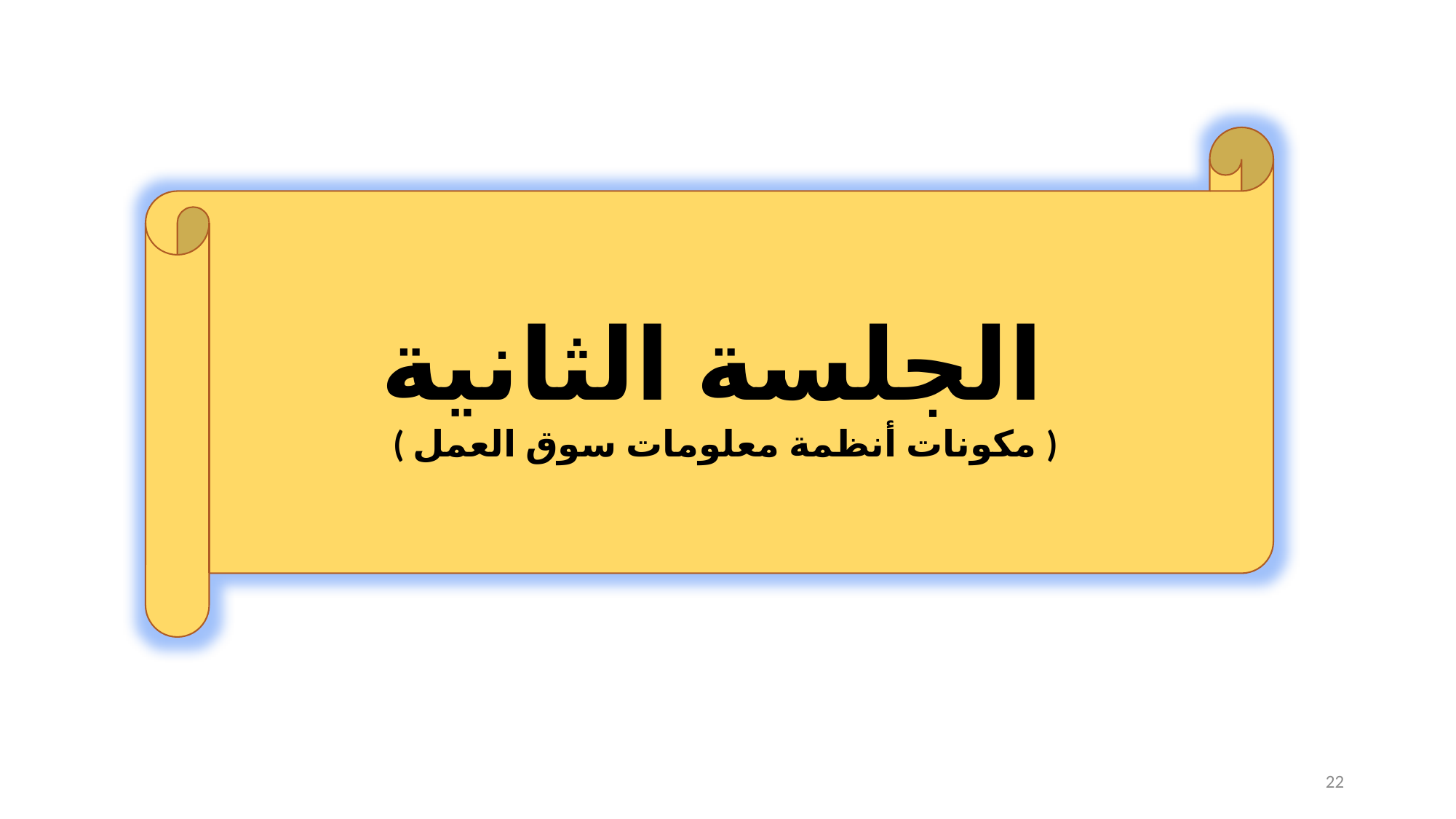

الجلسة الثانية
( مكونات أنظمة معلومات سوق العمل )
22